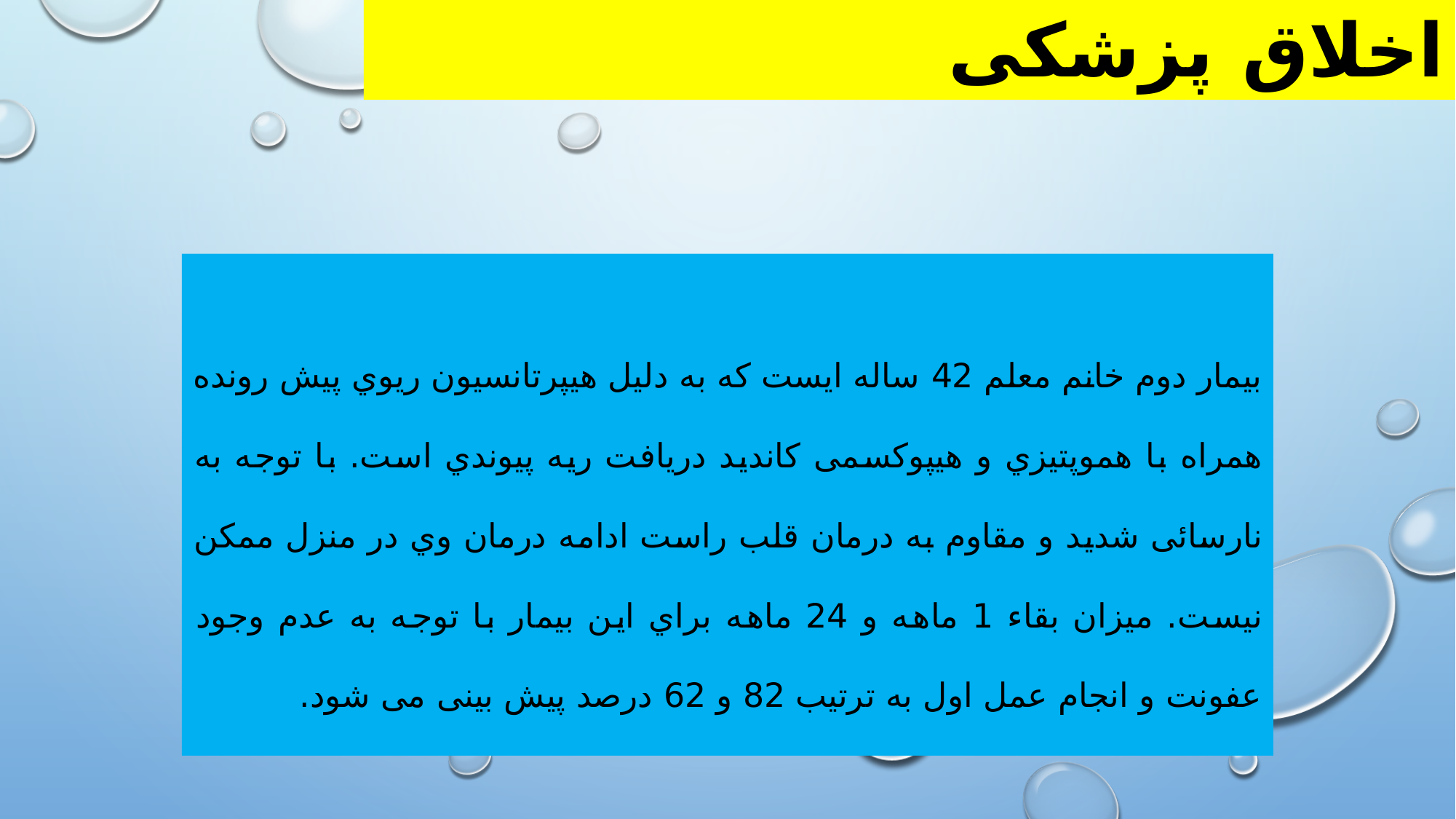

اخلاق پزشکی

بیمار دوم خانم معلم 42 ساله ایست که به دلیل هیپرتانسیون ریوي پیش رونده همراه با هموپتیزي و هیپوکسمی کاندید دریافت ریه پیوندي است. با توجه به نارسائی شدید و مقاوم به درمان قلب راست ادامه درمان وي در منزل ممکن نیست. میزان بقاء 1 ماهه و 24 ماهه براي این بیمار با توجه به عدم وجود عفونت و انجام عمل اول به ترتیب 82 و 62 درصد پیش بینی می شود.